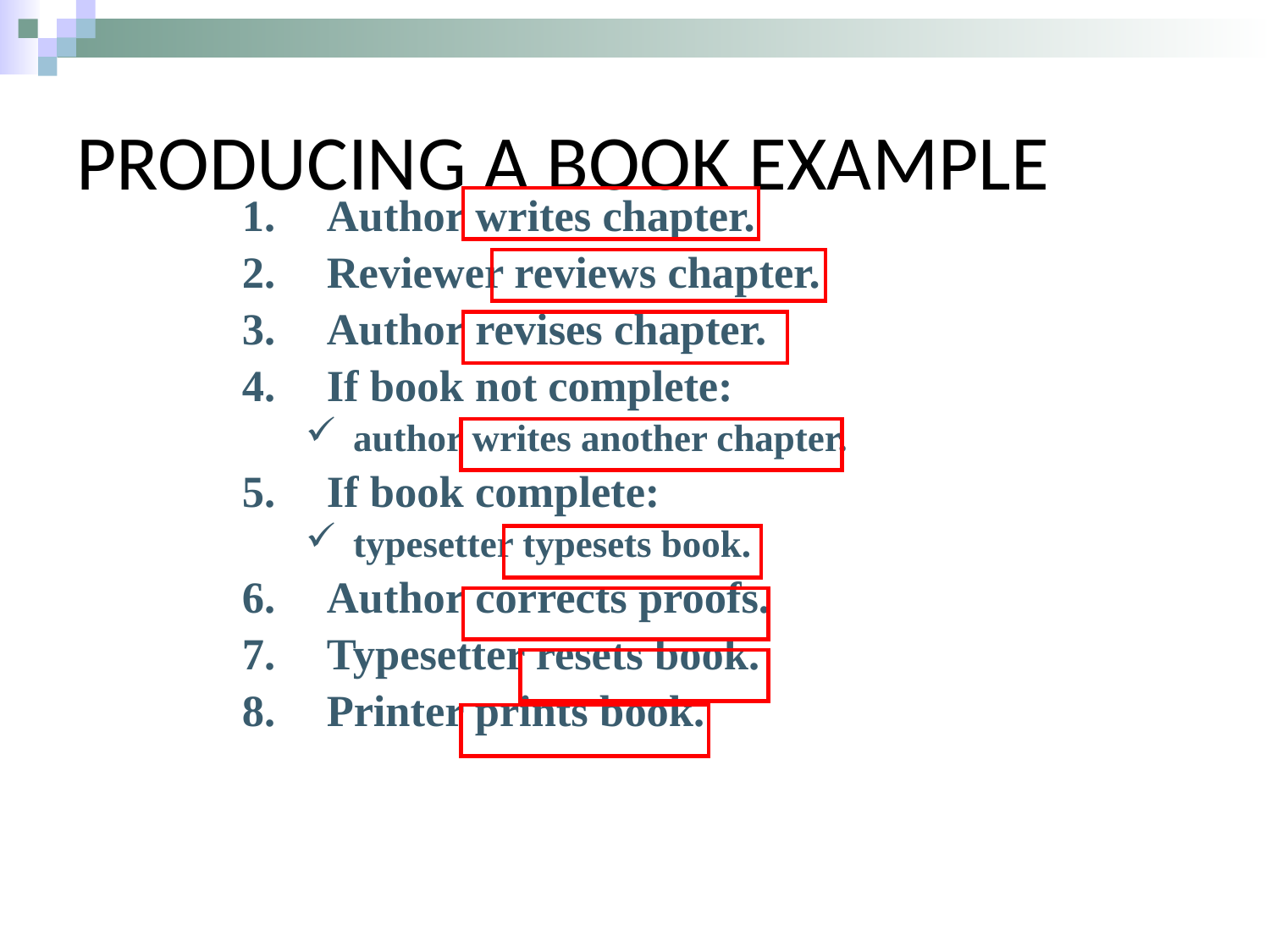

# Producing a book example
Author writes chapter.
Reviewer reviews chapter.
Author revises chapter.
If book not complete:
author writes another chapter.
If book complete:
typesetter typesets book.
Author corrects proofs.
Typesetter resets book.
Printer prints book.